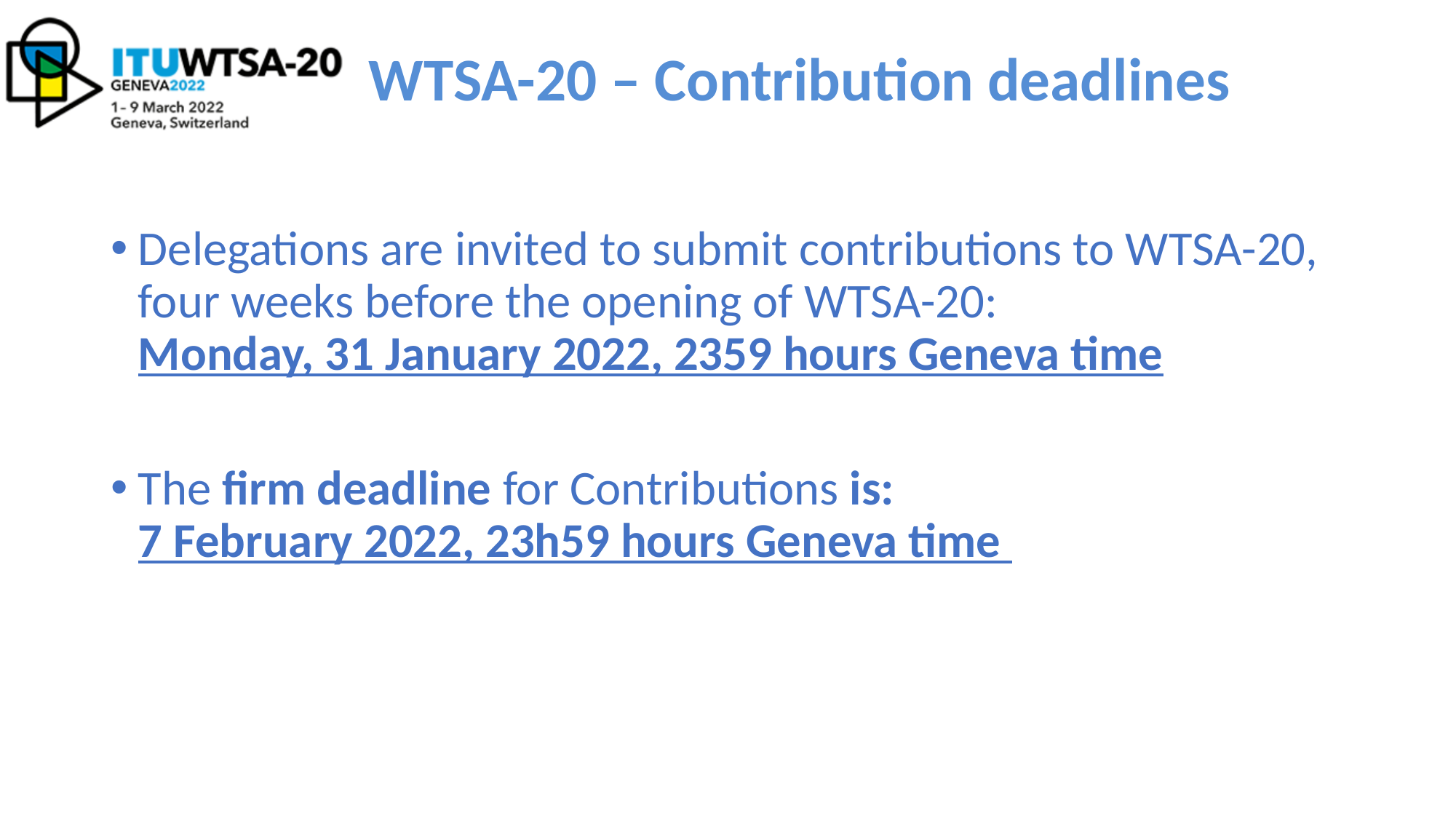

# WTSA-20 – Contribution deadlines
Delegations are invited to submit contributions to WTSA-20,
four weeks before the opening of WTSA-20:
Monday, 31 January 2022, 2359 hours Geneva time

The firm deadline for Contributions is:
7 February 2022, 23h59 hours Geneva time